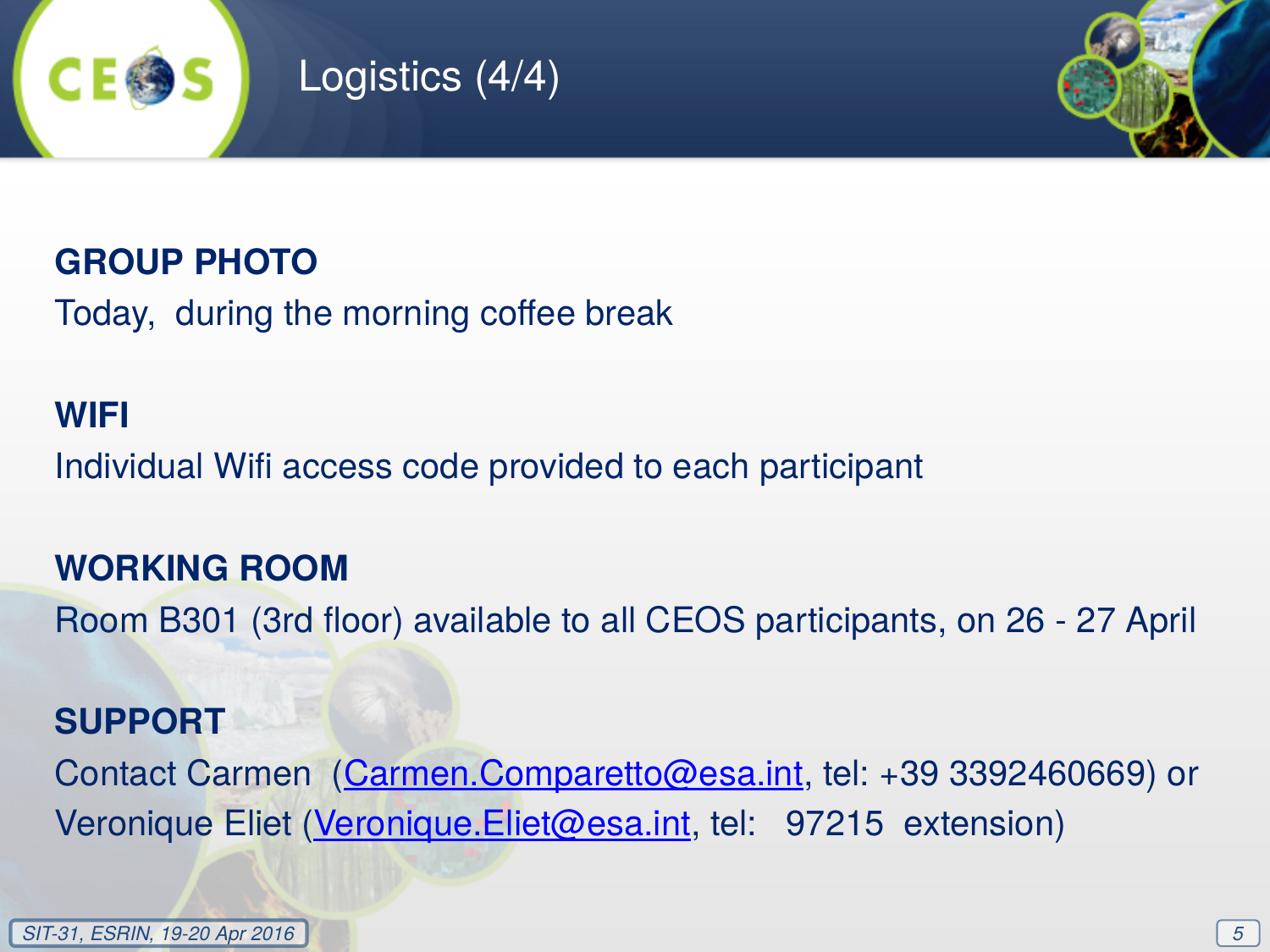

Logistics (4/4)
GROUP PHOTO
Today,  during the morning coffee break

WIFI
Individual Wifi access code provided to each participant

WORKING ROOM
Room B301 (3rd floor) available to all CEOS participants, on 26 - 27 April

SUPPORT
Contact Carmen  (Carmen.Comparetto@esa.int, tel: +39 3392460669) or Veronique Eliet (Veronique.Eliet@esa.int, tel:   97215  extension)

5